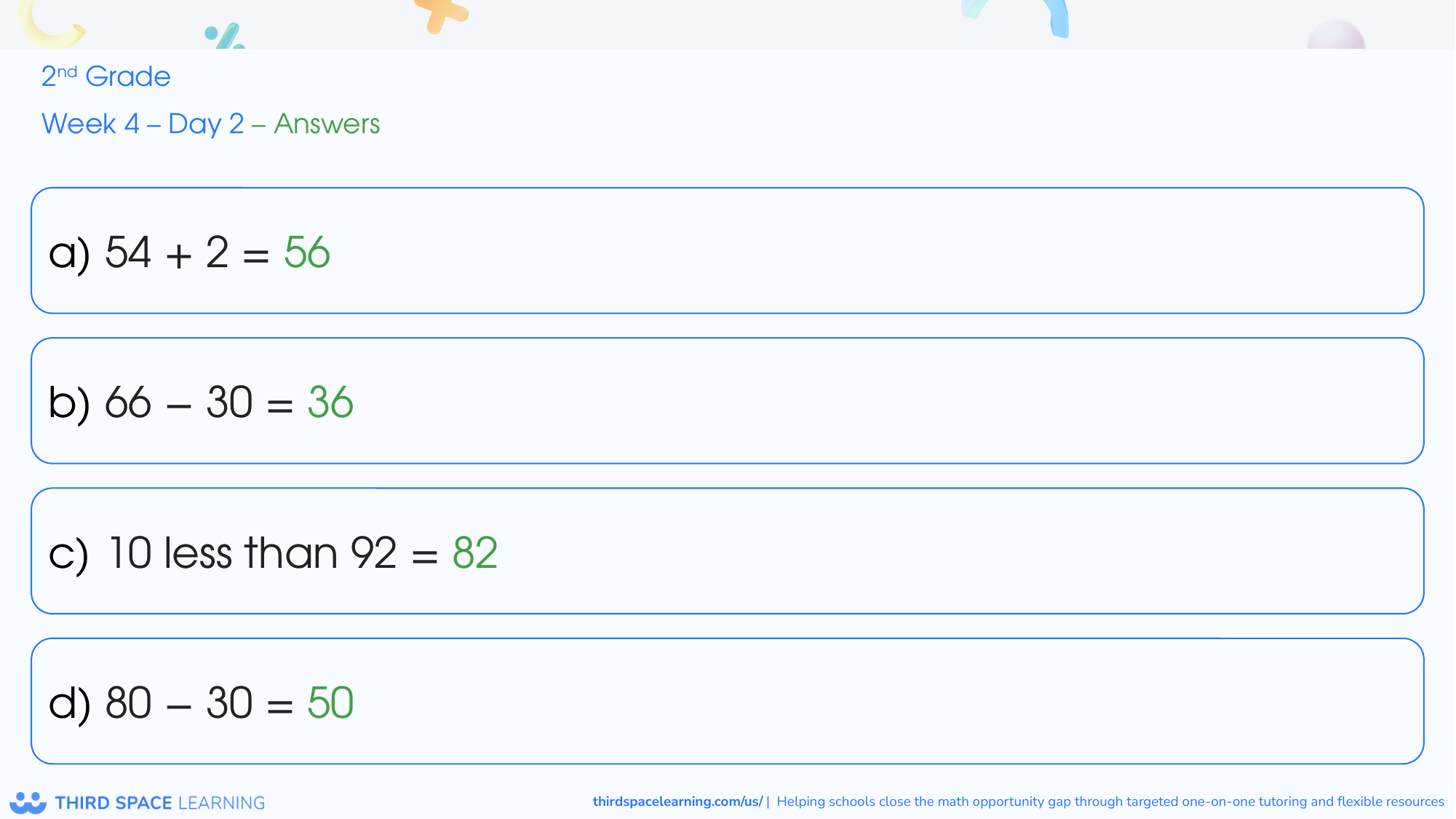

2nd Grade
Week 4 – Day 2 – Answers
54 + 2 = 56
66 − 30 = 36
10 less than 92 = 82
80 − 30 = 50